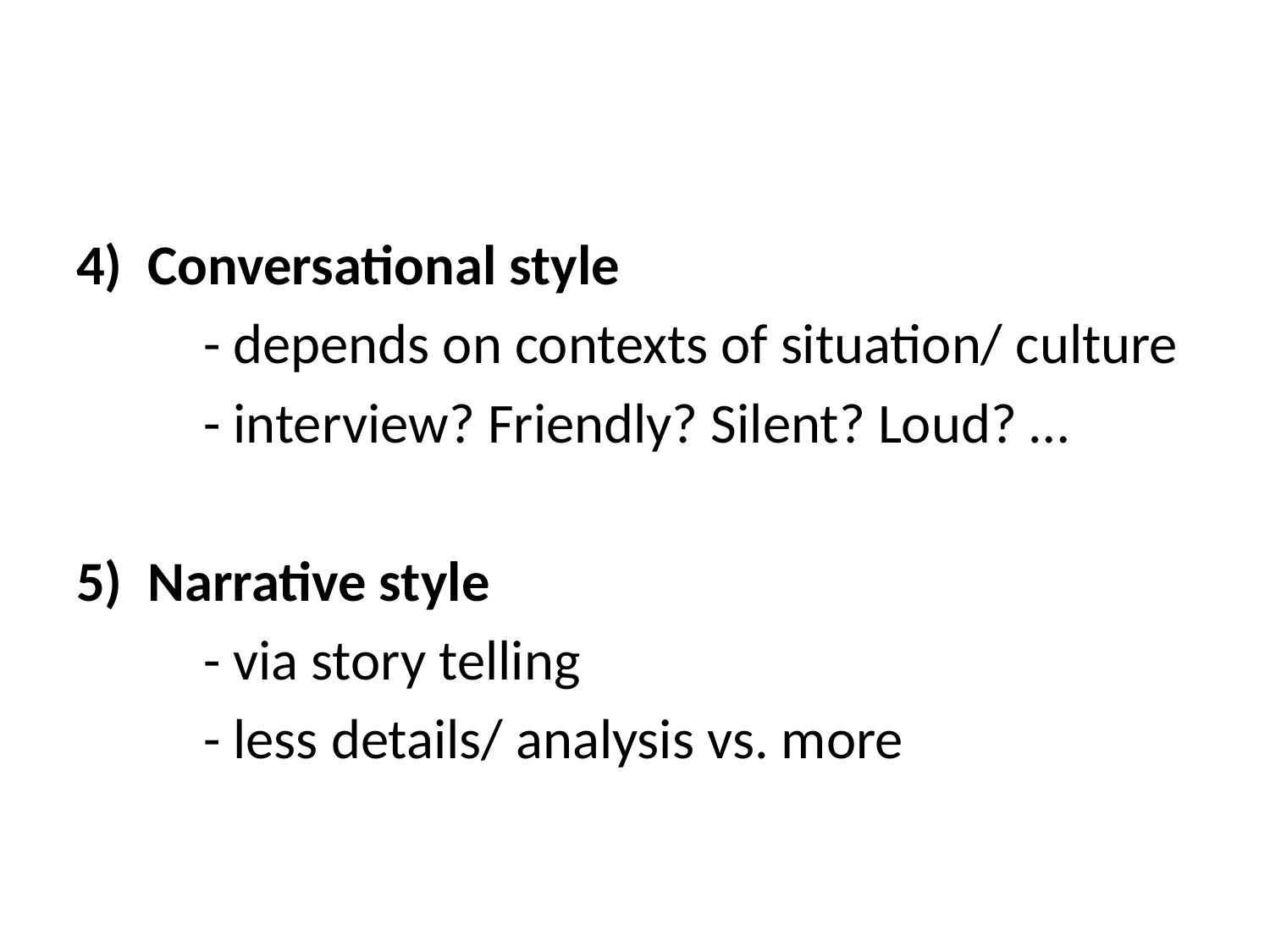

#
4)  Conversational style
	- depends on contexts of situation/ culture
	- interview? Friendly? Silent? Loud? …

Narrative style
	- via story telling
	- less details/ analysis vs. more